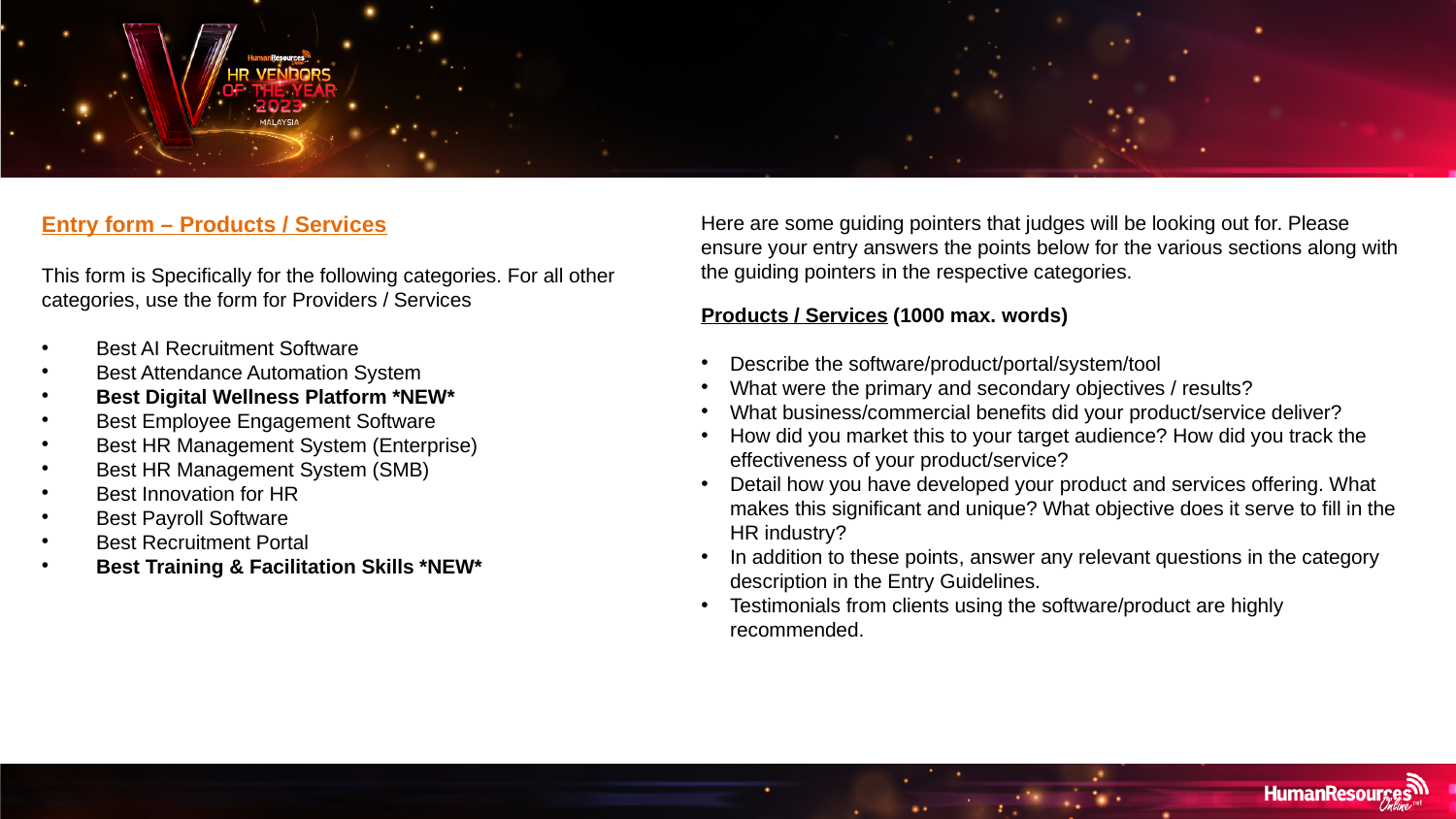

Entry form – Products / Services

This form is Specifically for the following categories. For all other categories, use the form for Providers / Services

Best AI Recruitment Software
Best Attendance Automation System
Best Digital Wellness Platform *NEW*
Best Employee Engagement Software
Best HR Management System (Enterprise)
Best HR Management System (SMB)
Best Innovation for HR
Best Payroll Software
Best Recruitment Portal
Best Training & Facilitation Skills *NEW*

Here are some guiding pointers that judges will be looking out for. Please ensure your entry answers the points below for the various sections along with the guiding pointers in the respective categories.
Products / Services (1000 max. words)

Describe the software/product/portal/system/tool
What were the primary and secondary objectives / results?
What business/commercial benefits did your product/service deliver?
How did you market this to your target audience? How did you track the effectiveness of your product/service?
Detail how you have developed your product and services offering. What makes this significant and unique? What objective does it serve to fill in the HR industry?
In addition to these points, answer any relevant questions in the category description in the Entry Guidelines.
Testimonials from clients using the software/product are highly recommended.